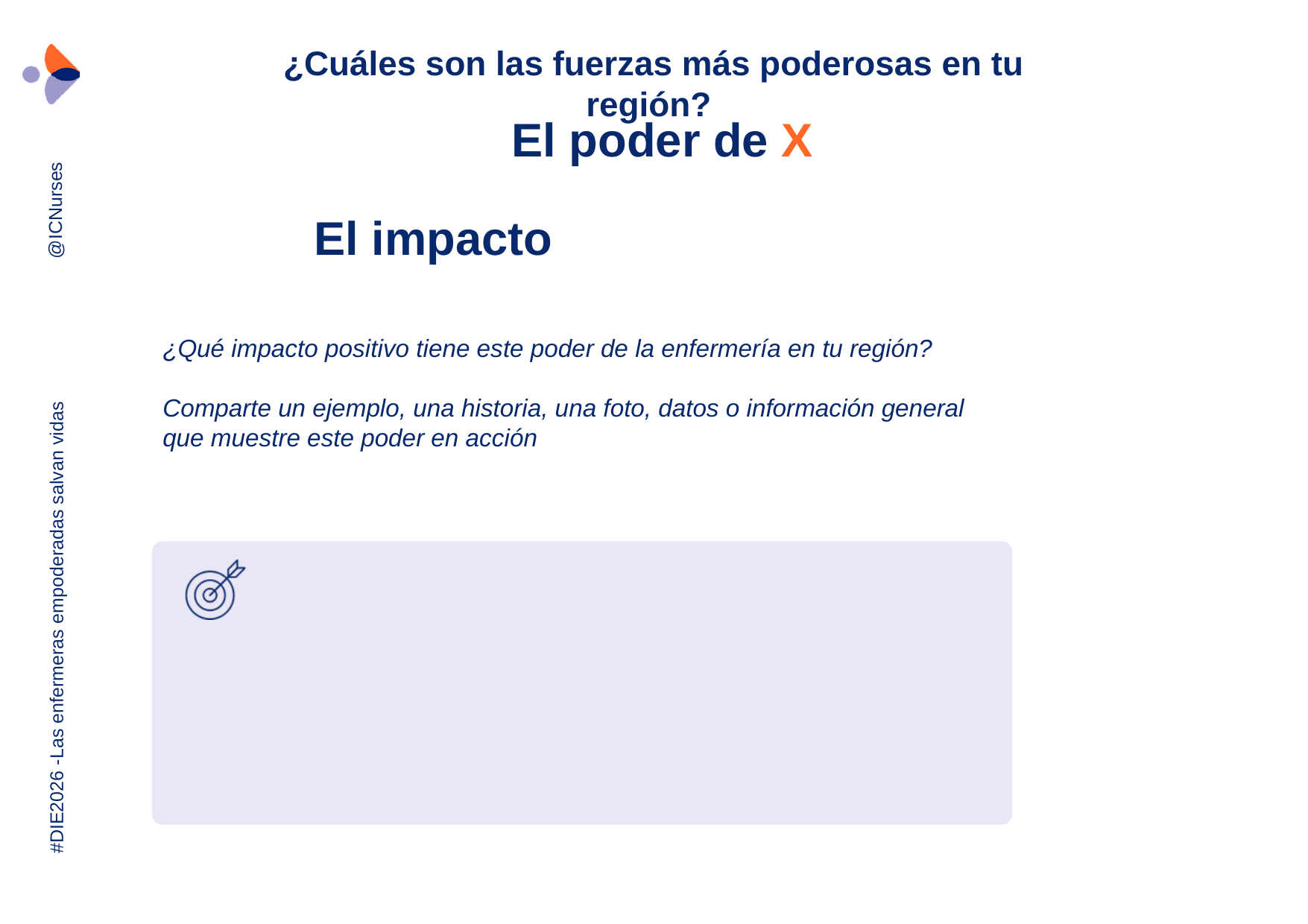

¿Cuáles son las fuerzas más poderosas en tu región?

El poder de X
@ICNurses

El impacto
¿Qué impacto positivo tiene este poder de la enfermería en tu región?

Comparte un ejemplo, una historia, una foto, datos o información general que muestre este poder en acción

#DIE2026 -Las enfermeras empoderadas salvan vidas